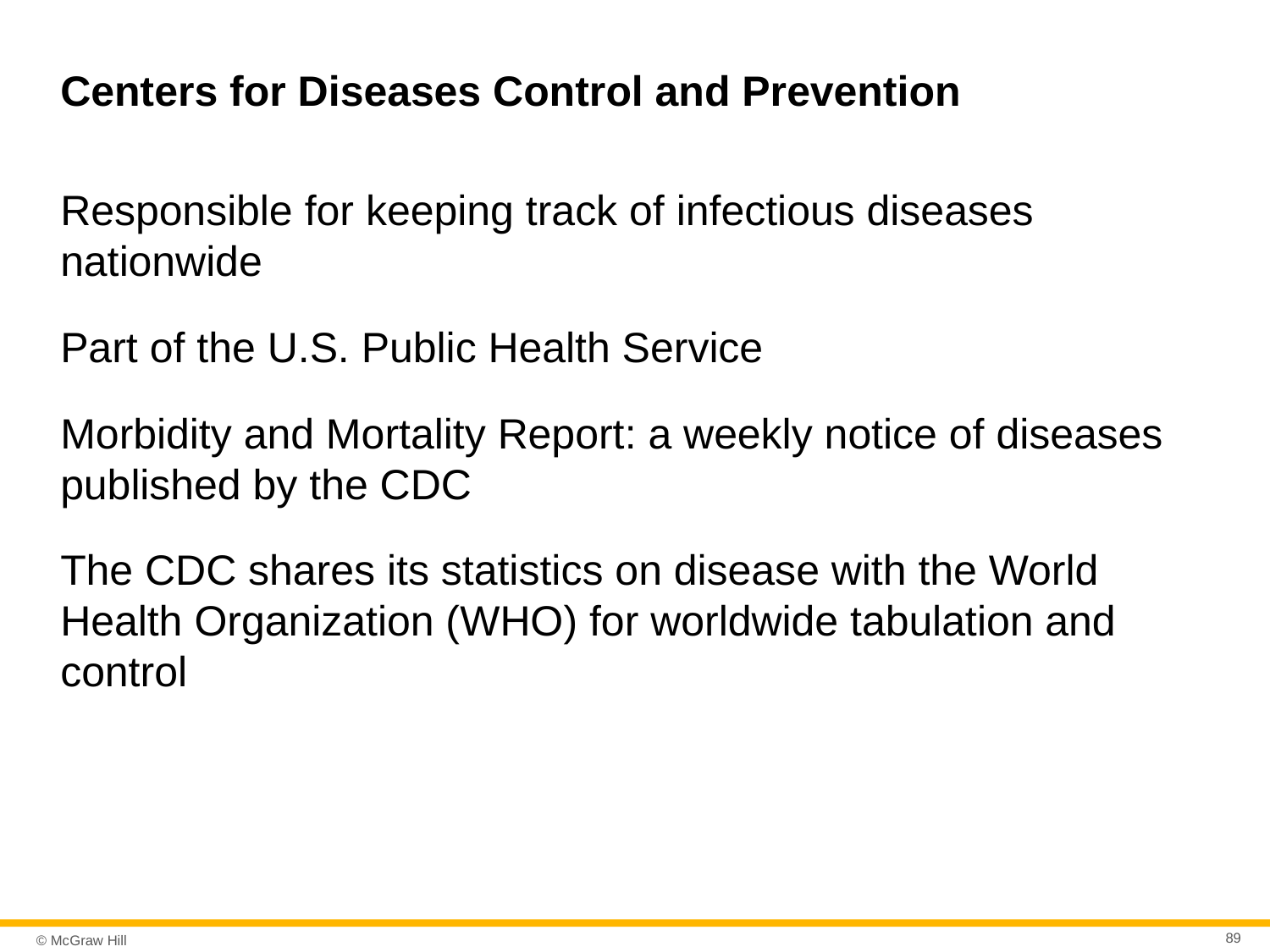

# Centers for Diseases Control and Prevention
Responsible for keeping track of infectious diseases nationwide
Part of the U.S. Public Health Service
Morbidity and Mortality Report: a weekly notice of diseases published by the CDC
The CDC shares its statistics on disease with the World Health Organization (WHO) for worldwide tabulation and control